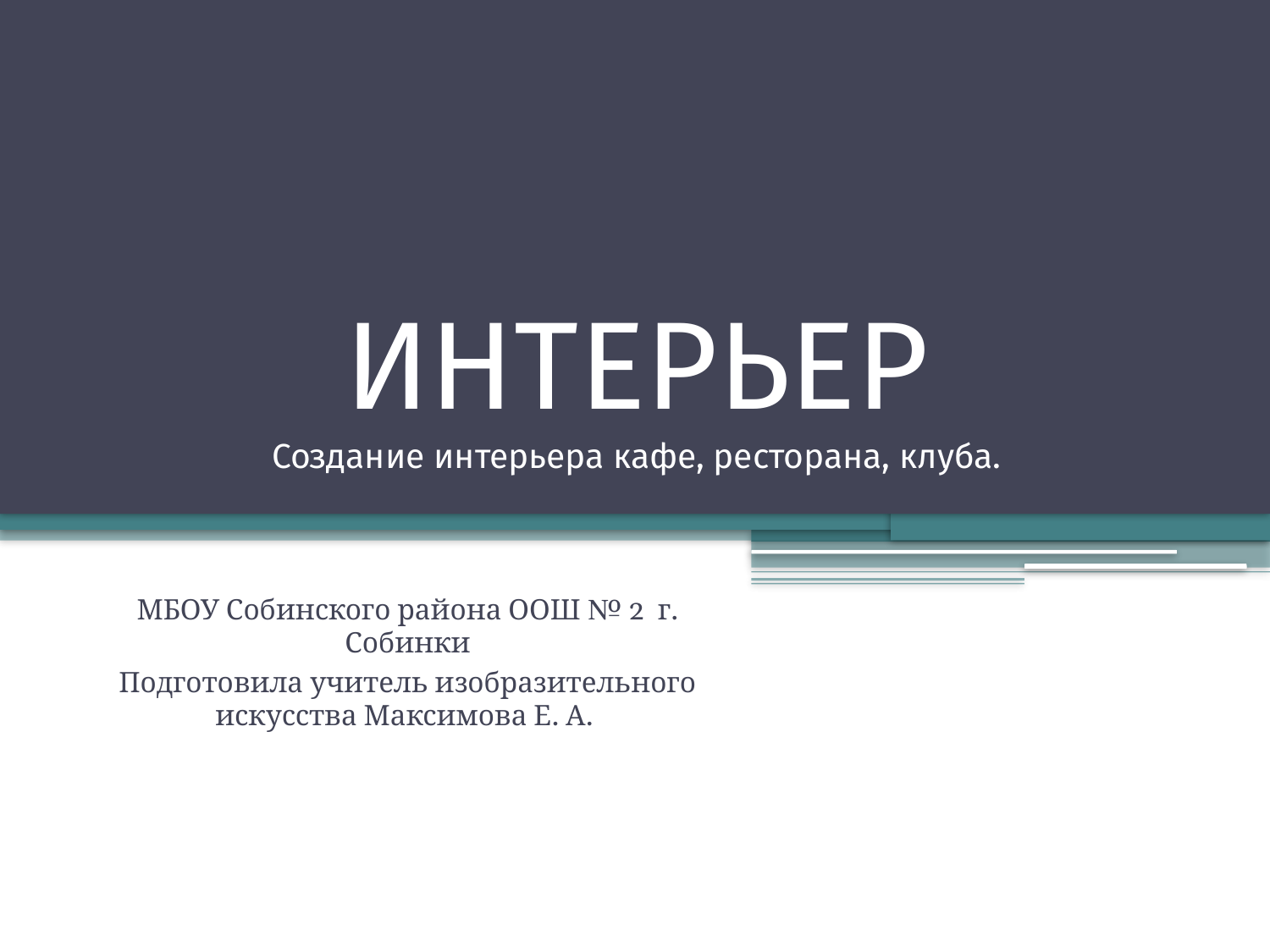

# ИНТЕРЬЕР Создание интерьера кафе, ресторана, клуба.
МБОУ Собинского района ООШ № 2  г. Собинки
Подготовила учитель изобразительного искусства Максимова Е. А.